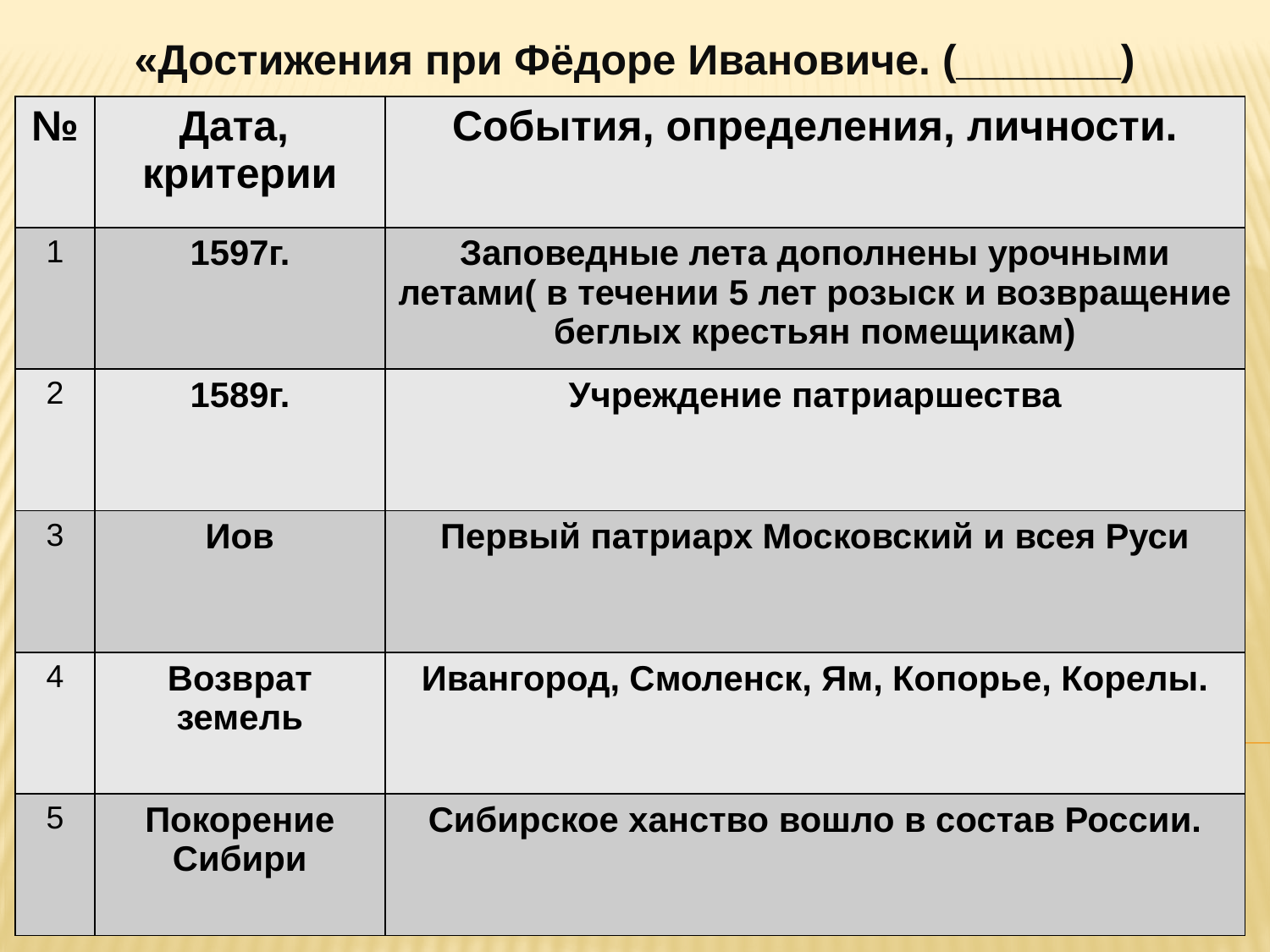

# «Достижения при Фёдоре Ивановиче. (_______)
| № | Дата, критерии | События, определения, личности. |
| --- | --- | --- |
| 1 | 1597г. | Заповедные лета дополнены урочными летами( в течении 5 лет розыск и возвращение беглых крестьян помещикам) |
| 2 | 1589г. | Учреждение патриаршества |
| 3 | Иов | Первый патриарх Московский и всея Руси |
| 4 | Возврат земель | Ивангород, Смоленск, Ям, Копорье, Корелы. |
| 5 | Покорение Сибири | Сибирское ханство вошло в состав России. |